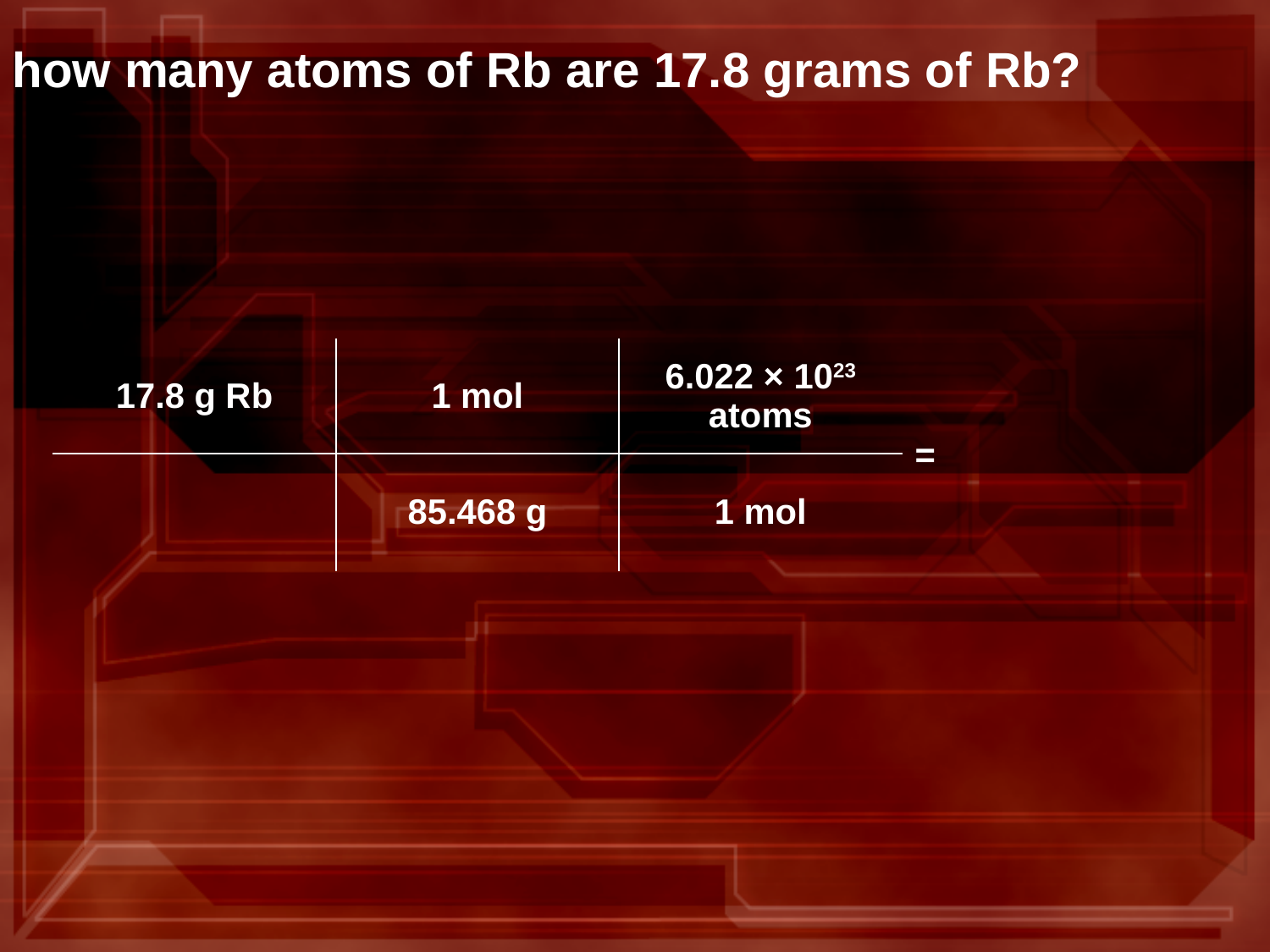

how many atoms of Rb are 17.8 grams of Rb?
| 17.8 g Rb | 1 mol | 6.022 × 1023 atoms | = |
| --- | --- | --- | --- |
|  | 85.468 g | 1 mol |  |